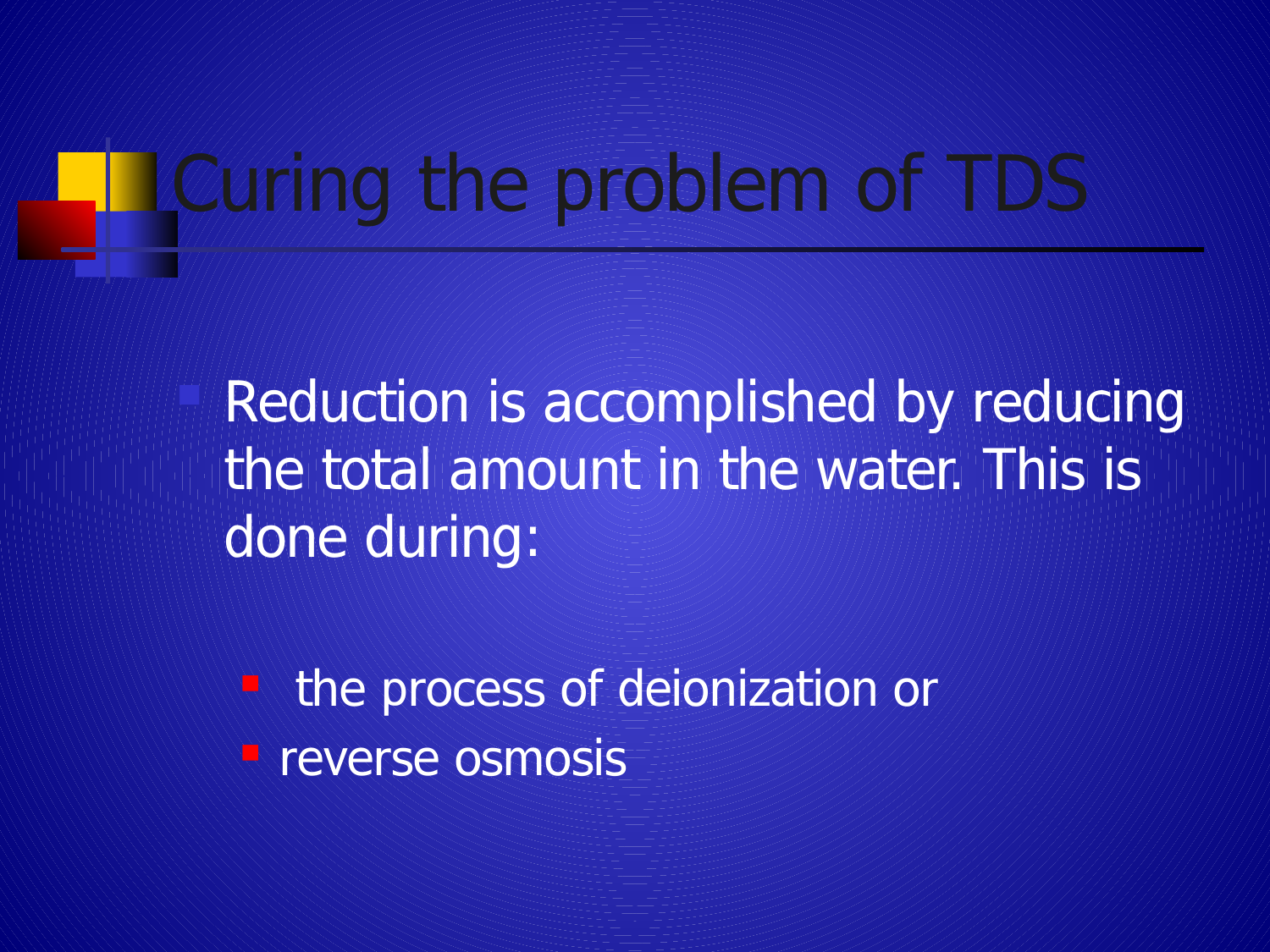

# Curing the problem of TDS

Reduction is accomplished by reducing the total amount in the water. This is done during:

 the process of deionization or
reverse osmosis